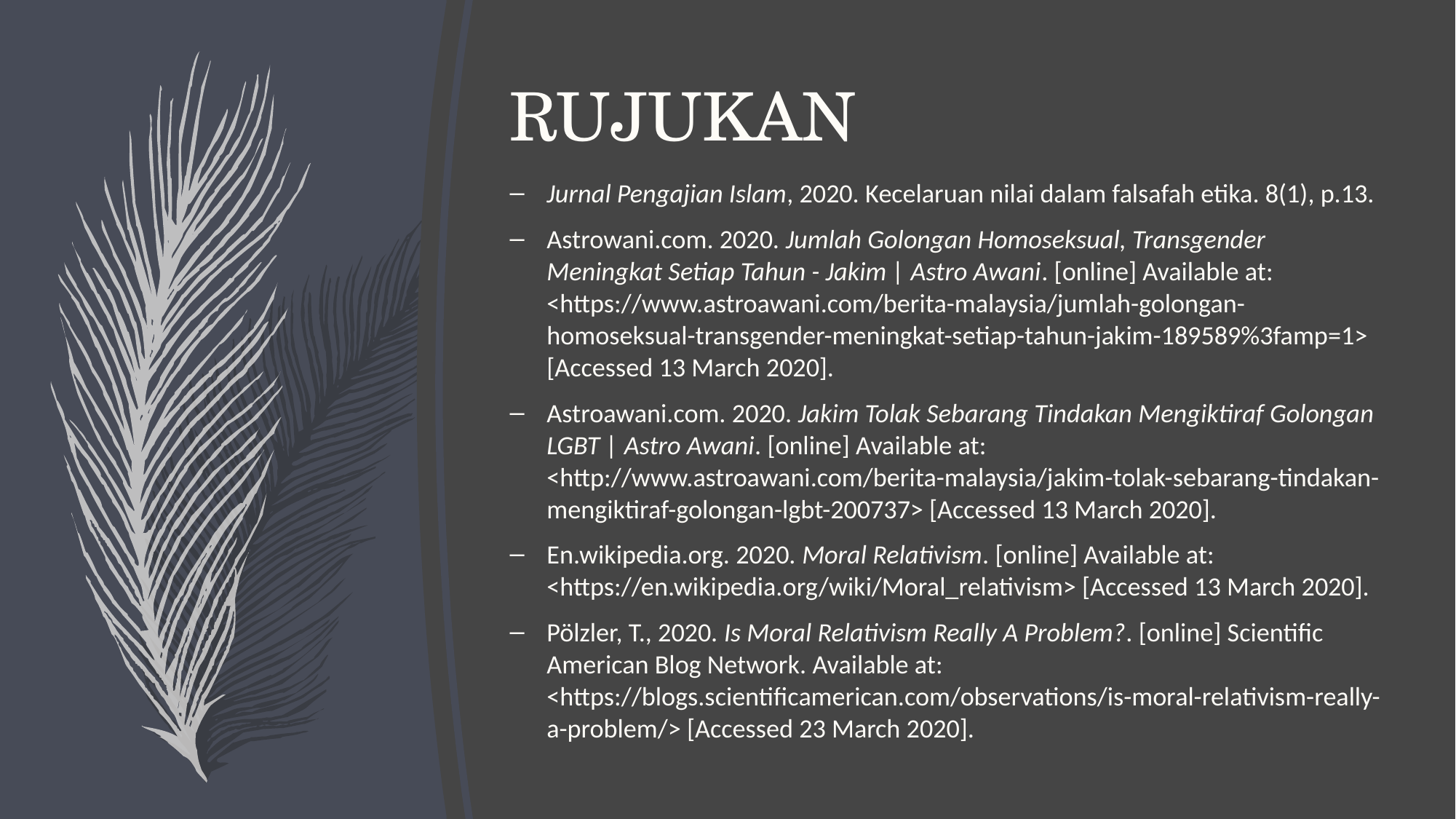

# RUJUKAN
Jurnal Pengajian Islam, 2020. Kecelaruan nilai dalam falsafah etika. 8(1), p.13.
Astrowani.com. 2020. Jumlah Golongan Homoseksual, Transgender Meningkat Setiap Tahun - Jakim | Astro Awani. [online] Available at: <https://www.astroawani.com/berita-malaysia/jumlah-golongan-homoseksual-transgender-meningkat-setiap-tahun-jakim-189589%3famp=1> [Accessed 13 March 2020].
Astroawani.com. 2020. Jakim Tolak Sebarang Tindakan Mengiktiraf Golongan LGBT | Astro Awani. [online] Available at: <http://www.astroawani.com/berita-malaysia/jakim-tolak-sebarang-tindakan-mengiktiraf-golongan-lgbt-200737> [Accessed 13 March 2020].
En.wikipedia.org. 2020. Moral Relativism. [online] Available at: <https://en.wikipedia.org/wiki/Moral_relativism> [Accessed 13 March 2020].
Pölzler, T., 2020. Is Moral Relativism Really A Problem?. [online] Scientific American Blog Network. Available at: <https://blogs.scientificamerican.com/observations/is-moral-relativism-really-a-problem/> [Accessed 23 March 2020].